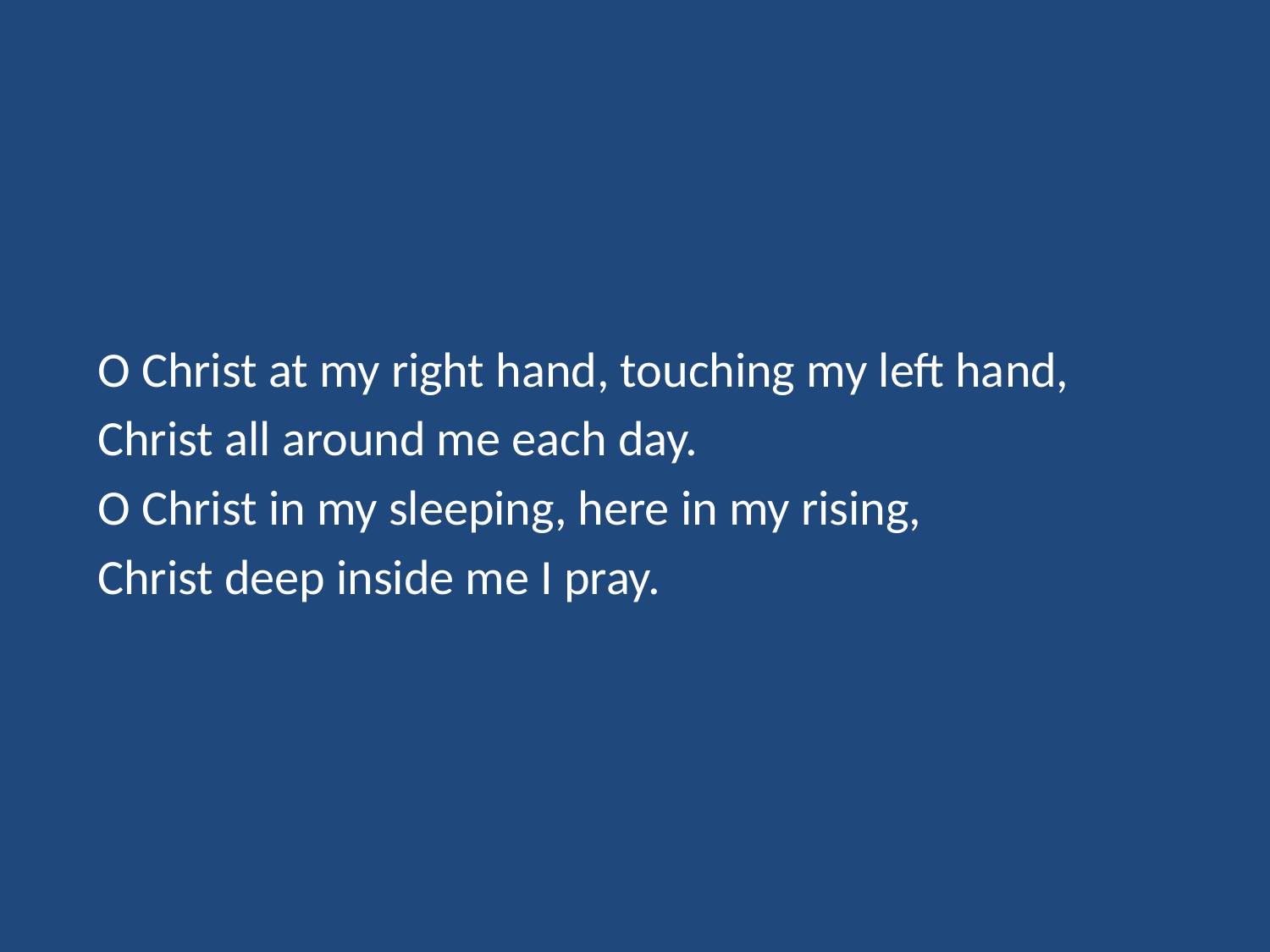

O Christ at my right hand, touching my left hand,
Christ all around me each day.
O Christ in my sleeping, here in my rising,
Christ deep inside me I pray.